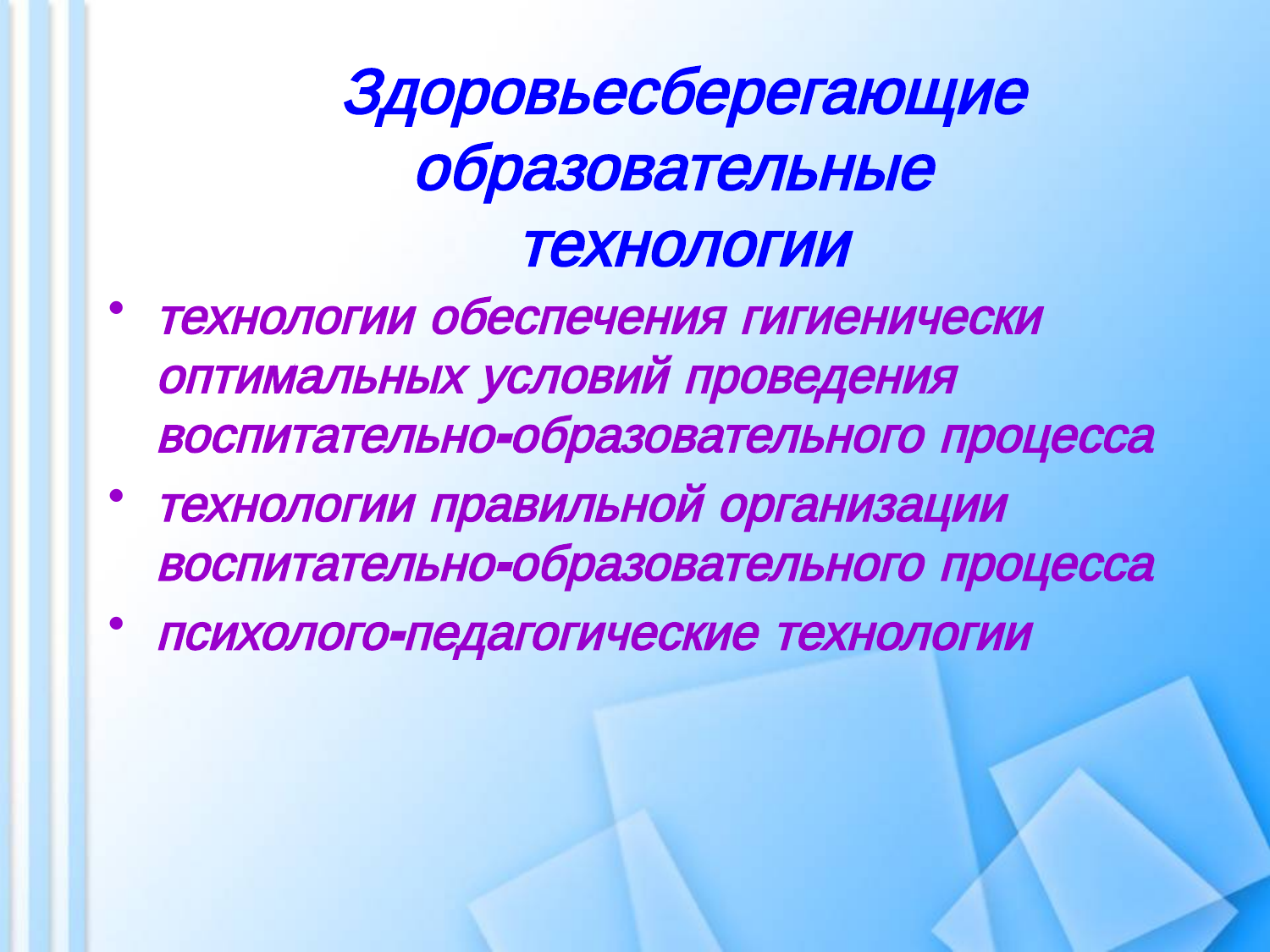

# Здоровьесберегающие образовательные технологии
технологии обеспечения гигиенически оптимальных условий проведения воспитательно-образовательного процесса
технологии правильной организации воспитательно-образовательного процесса
психолого-педагогические технологии